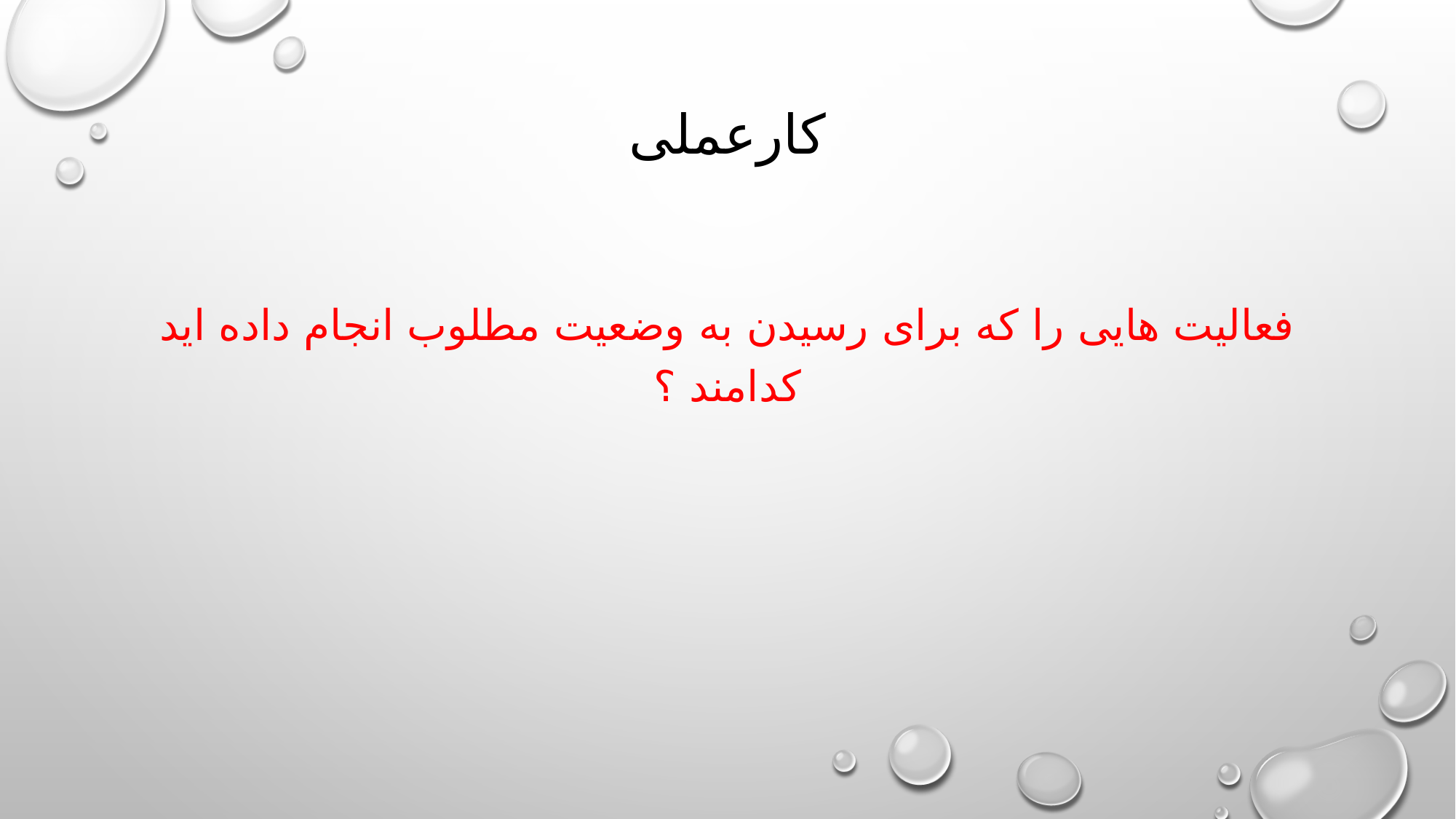

# کارعملی
فعالیت هایی را که برای رسیدن به وضعیت مطلوب انجام داده اید کدامند ؟